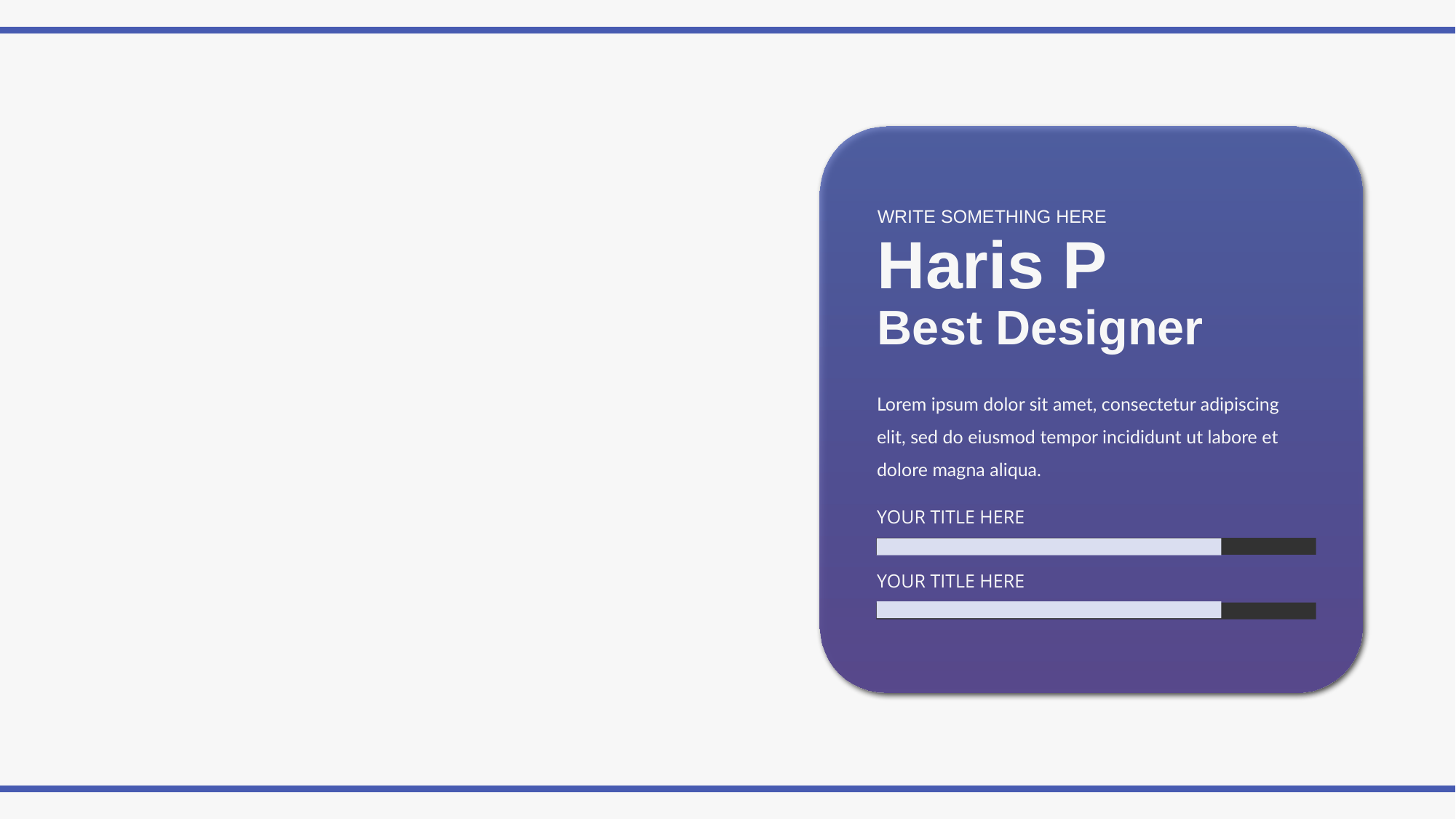

WRITE SOMETHING HERE
Haris P
Best Designer
Lorem ipsum dolor sit amet, consectetur adipiscing elit, sed do eiusmod tempor incididunt ut labore et dolore magna aliqua.
YOUR TITLE HERE

YOUR TITLE HERE